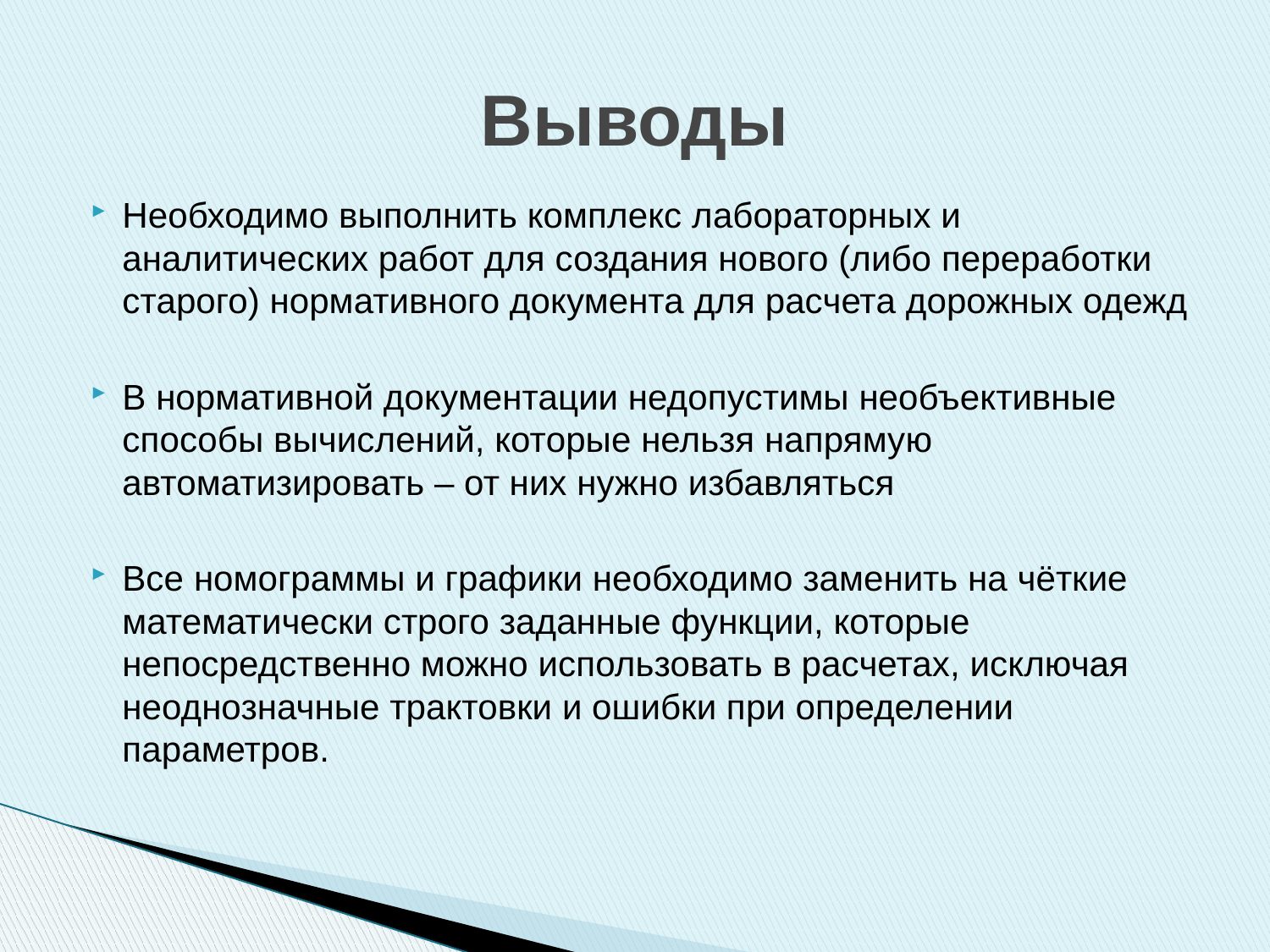

# Выводы
Необходимо выполнить комплекс лабораторных и аналитических работ для создания нового (либо переработки старого) нормативного документа для расчета дорожных одежд

В нормативной документации недопустимы необъективные способы вычислений, которые нельзя напрямую автоматизировать – от них нужно избавляться

Все номограммы и графики необходимо заменить на чёткие математически строго заданные функции, которые непосредственно можно использовать в расчетах, исключая неоднозначные трактовки и ошибки при определении параметров.